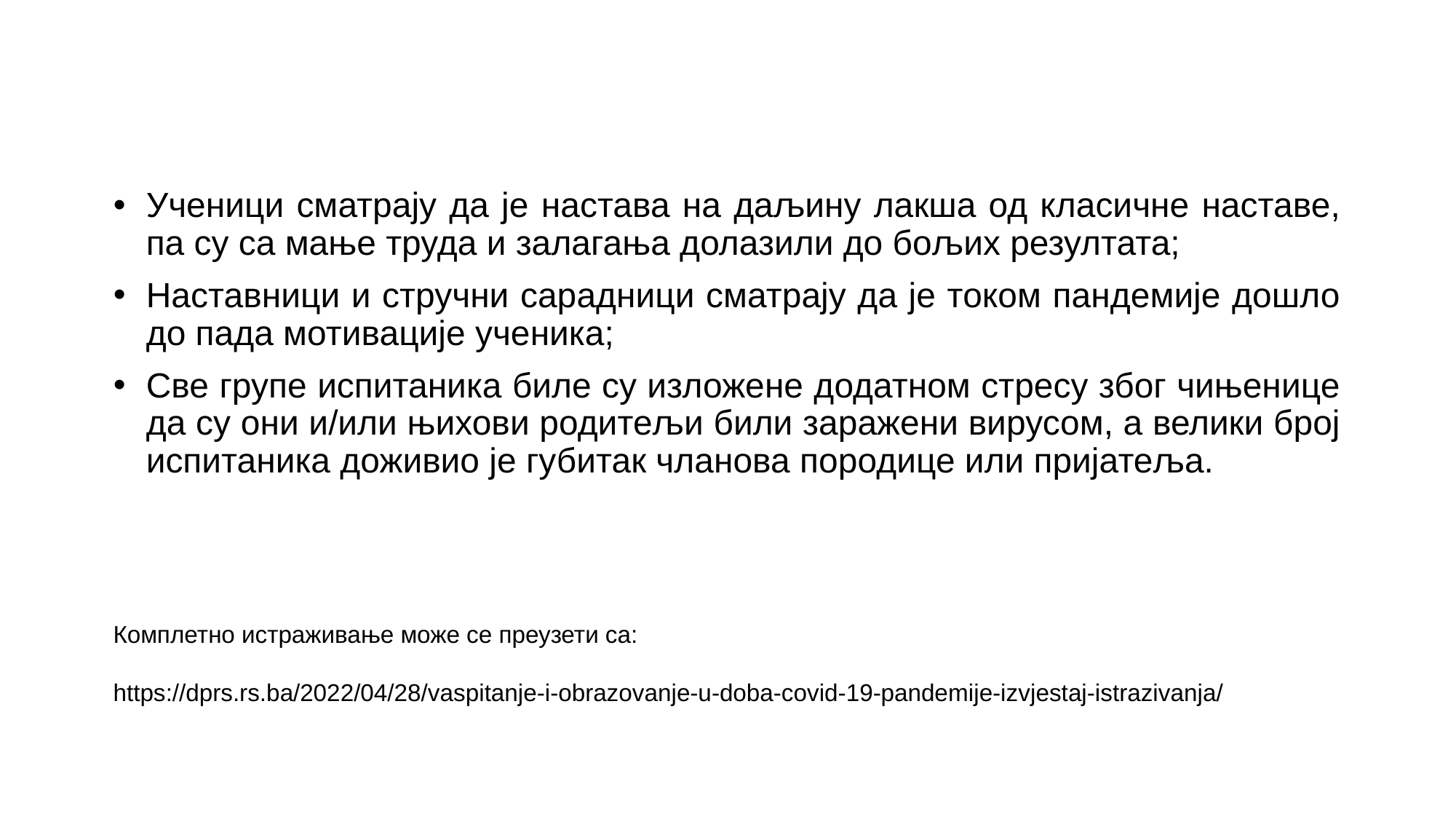

Ученици сматрају да је настава на даљину лакша од класичне наставе, па су са мање труда и залагања долазили до бољих резултата;
Наставници и стручни сарадници сматрају да је током пандемије дошло до пада мотивације ученика;
Све групе испитаника биле су изложене додатном стресу због чињенице да су они и/или њихови родитељи били заражени вирусом, а велики број испитаника доживио је губитак чланова породице или пријатеља.

Комплетно истраживање може се преузети са:

https://dprs.rs.ba/2022/04/28/vaspitanje-i-obrazovanje-u-doba-covid-19-pandemije-izvjestaj-istrazivanja/